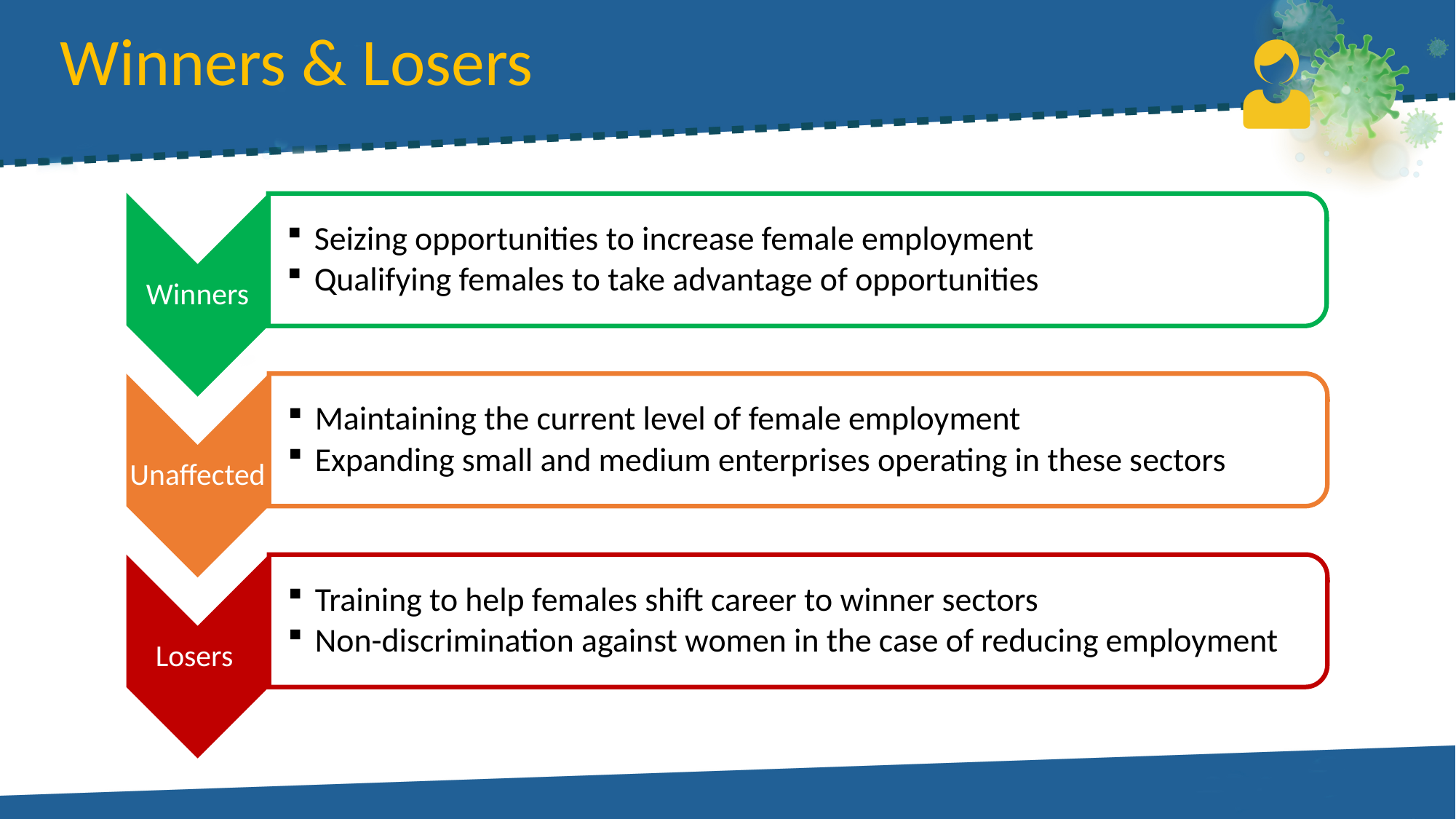

# Winners & Losers
Winners
Seizing opportunities to increase female employment
Qualifying females to take advantage of opportunities
Unaffected
Maintaining the current level of female employment
Expanding small and medium enterprises operating in these sectors
Losers
Training to help females shift career to winner sectors
Non-discrimination against women in the case of reducing employment